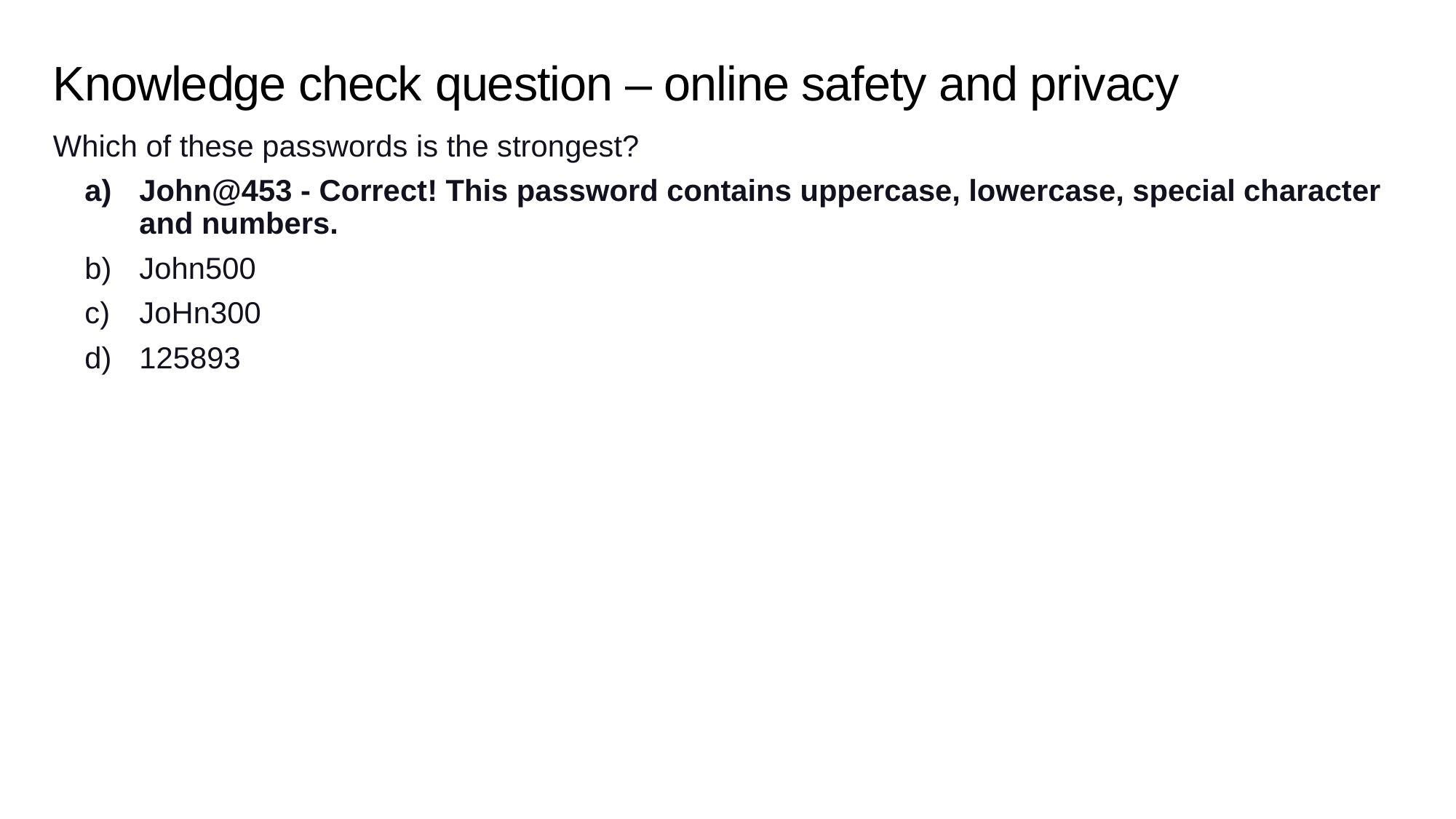

# Knowledge check question – online safety and privacy

Which of these passwords is the strongest?
John@453 - Correct! This password contains uppercase, lowercase, special character and numbers.
John500
JoHn300
125893